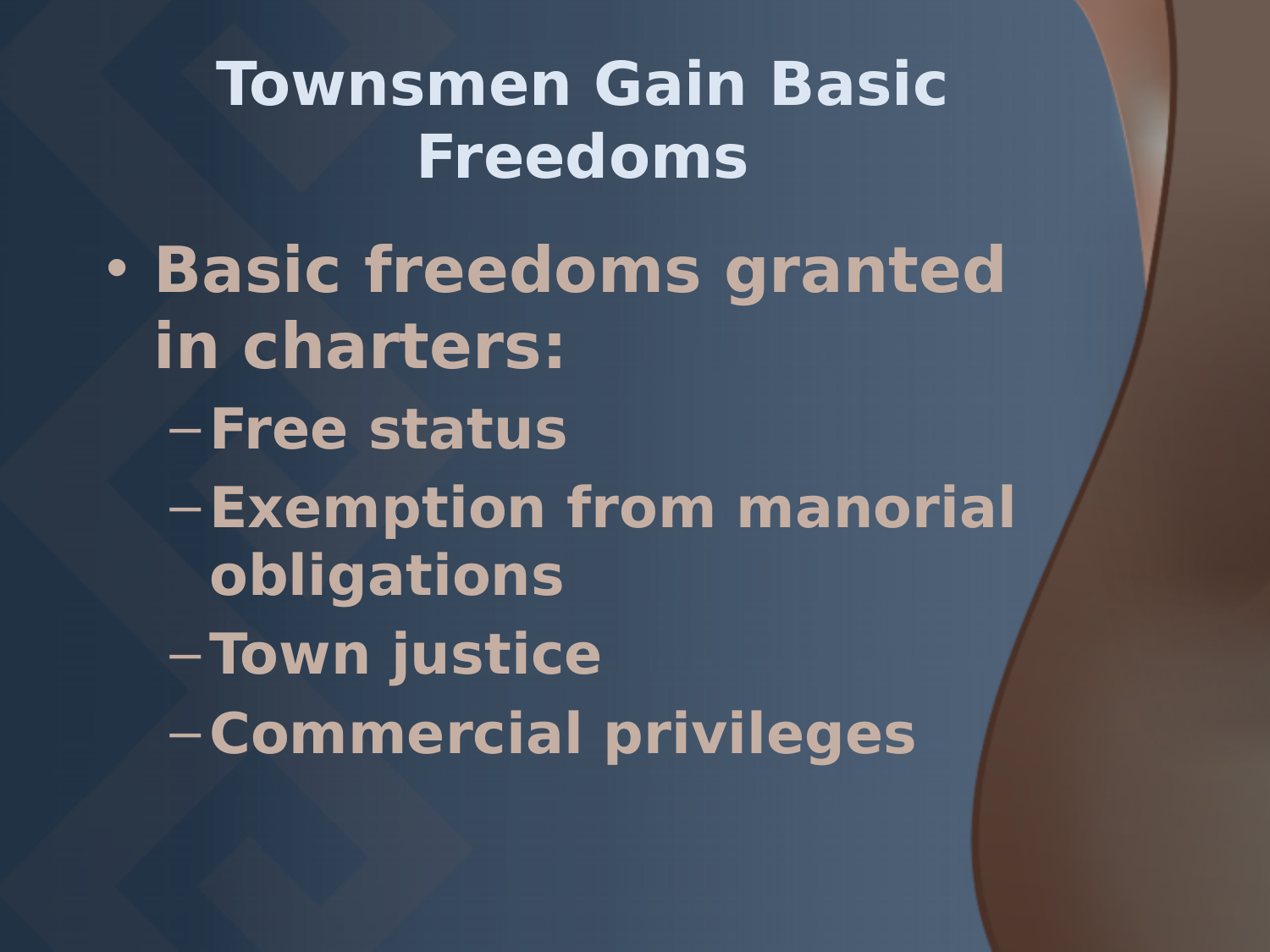

# Townsmen Gain Basic Freedoms
Basic freedoms granted in charters:
Free status
Exemption from manorial obligations
Town justice
Commercial privileges